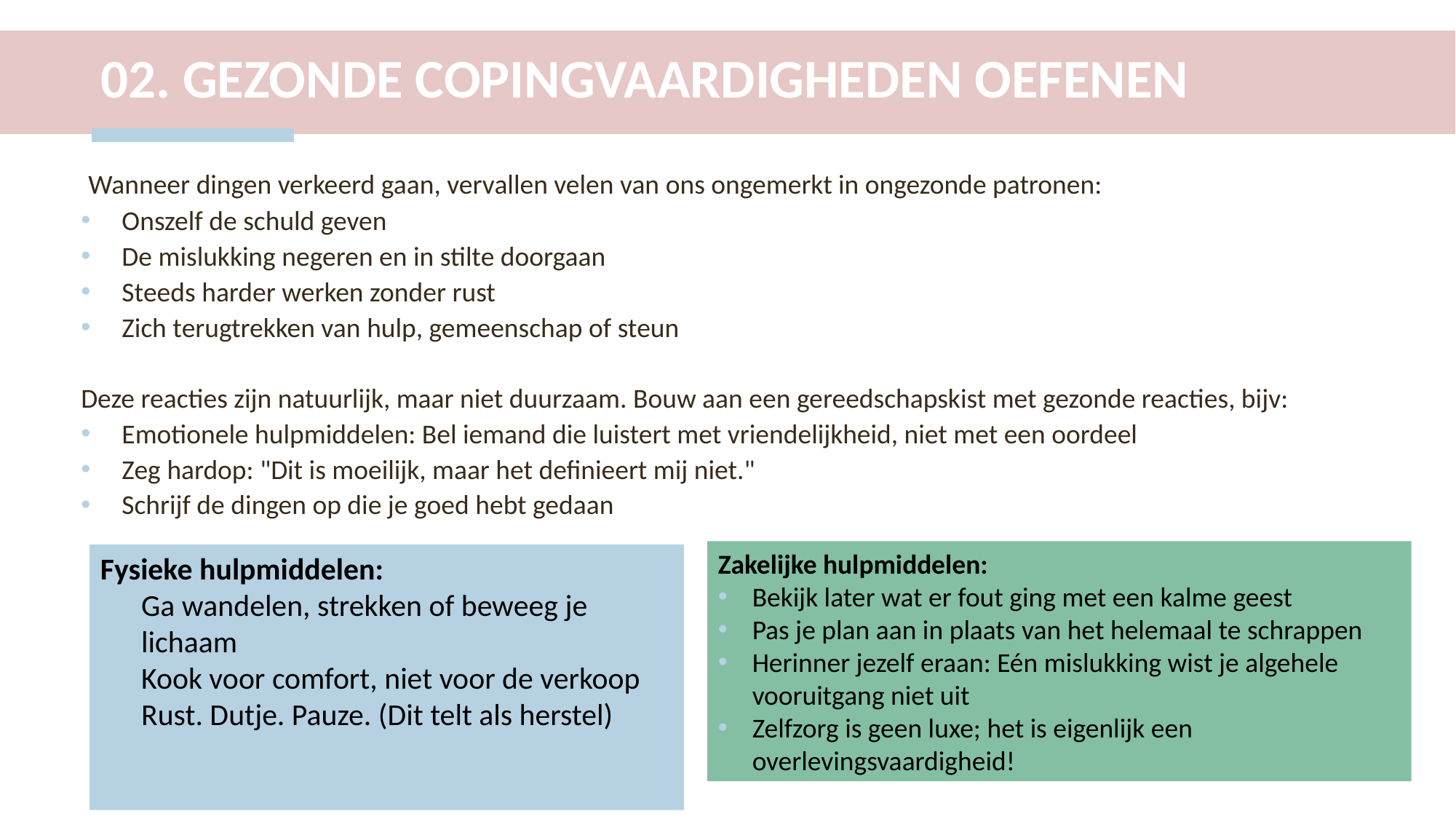

02. GEZONDE COPINGVAARDIGHEDEN OEFENEN
 Wanneer dingen verkeerd gaan, vervallen velen van ons ongemerkt in ongezonde patronen:
Onszelf de schuld geven
De mislukking negeren en in stilte doorgaan
Steeds harder werken zonder rust
Zich terugtrekken van hulp, gemeenschap of steun

Deze reacties zijn natuurlijk, maar niet duurzaam. Bouw aan een gereedschapskist met gezonde reacties, bijv:
Emotionele hulpmiddelen: Bel iemand die luistert met vriendelijkheid, niet met een oordeel
Zeg hardop: "Dit is moeilijk, maar het definieert mij niet."
Schrijf de dingen op die je goed hebt gedaan

Zakelijke hulpmiddelen:
Bekijk later wat er fout ging met een kalme geest
Pas je plan aan in plaats van het helemaal te schrappen
Herinner jezelf eraan: Eén mislukking wist je algehele vooruitgang niet uit
Zelfzorg is geen luxe; het is eigenlijk een overlevingsvaardigheid!
Fysieke hulpmiddelen:
Ga wandelen, strekken of beweeg je lichaam
Kook voor comfort, niet voor de verkoop
Rust. Dutje. Pauze. (Dit telt als herstel)